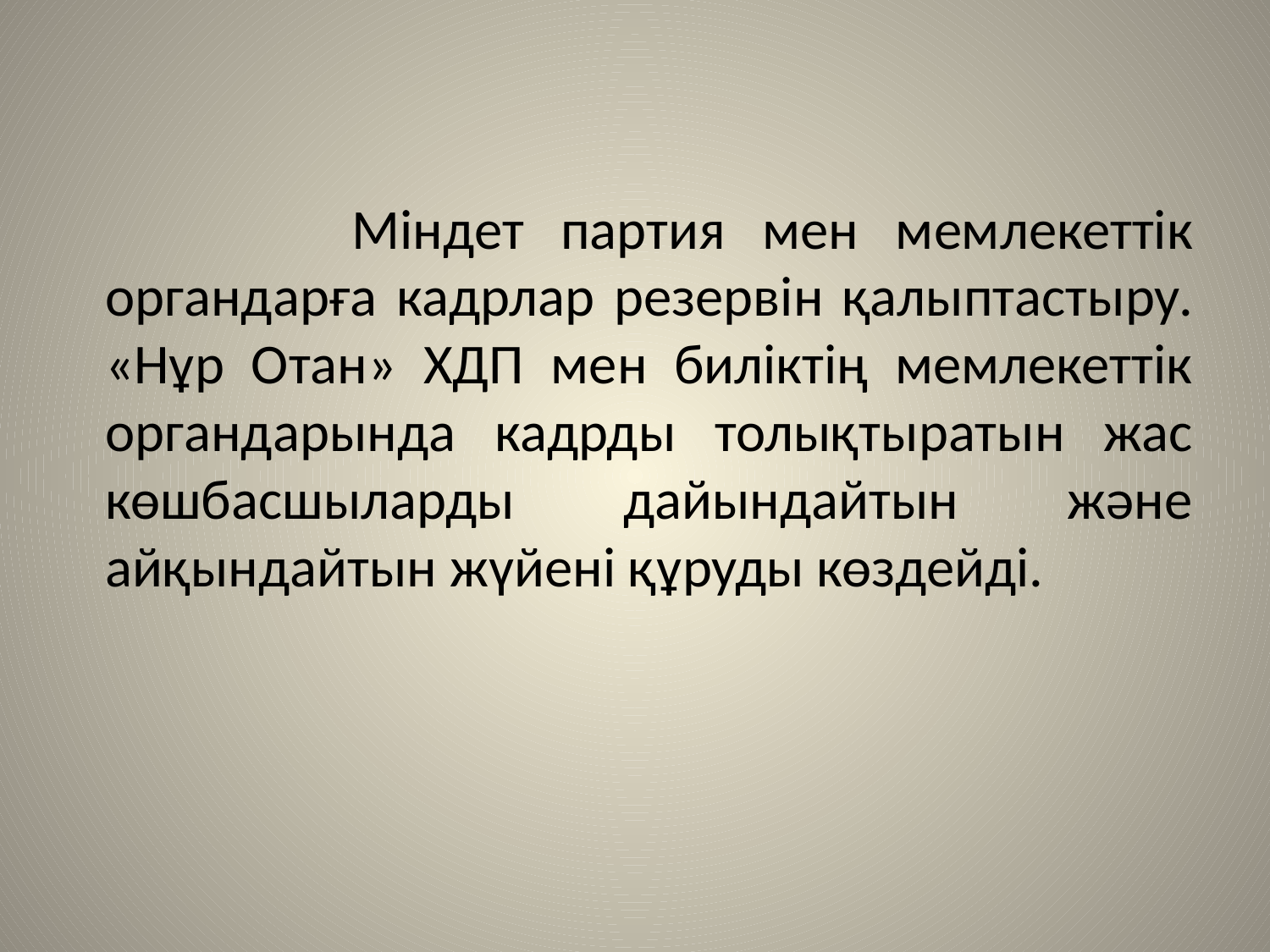

Міндет партия мен мемлекеттік органдарға кадрлар резервін қалыптастыру. «Нұр Отан» ХДП мен биліктің мемлекеттік органдарында кадрды толықтыратын жас көшбасшыларды дайындайтын және айқындайтын жүйені құруды көздейді.